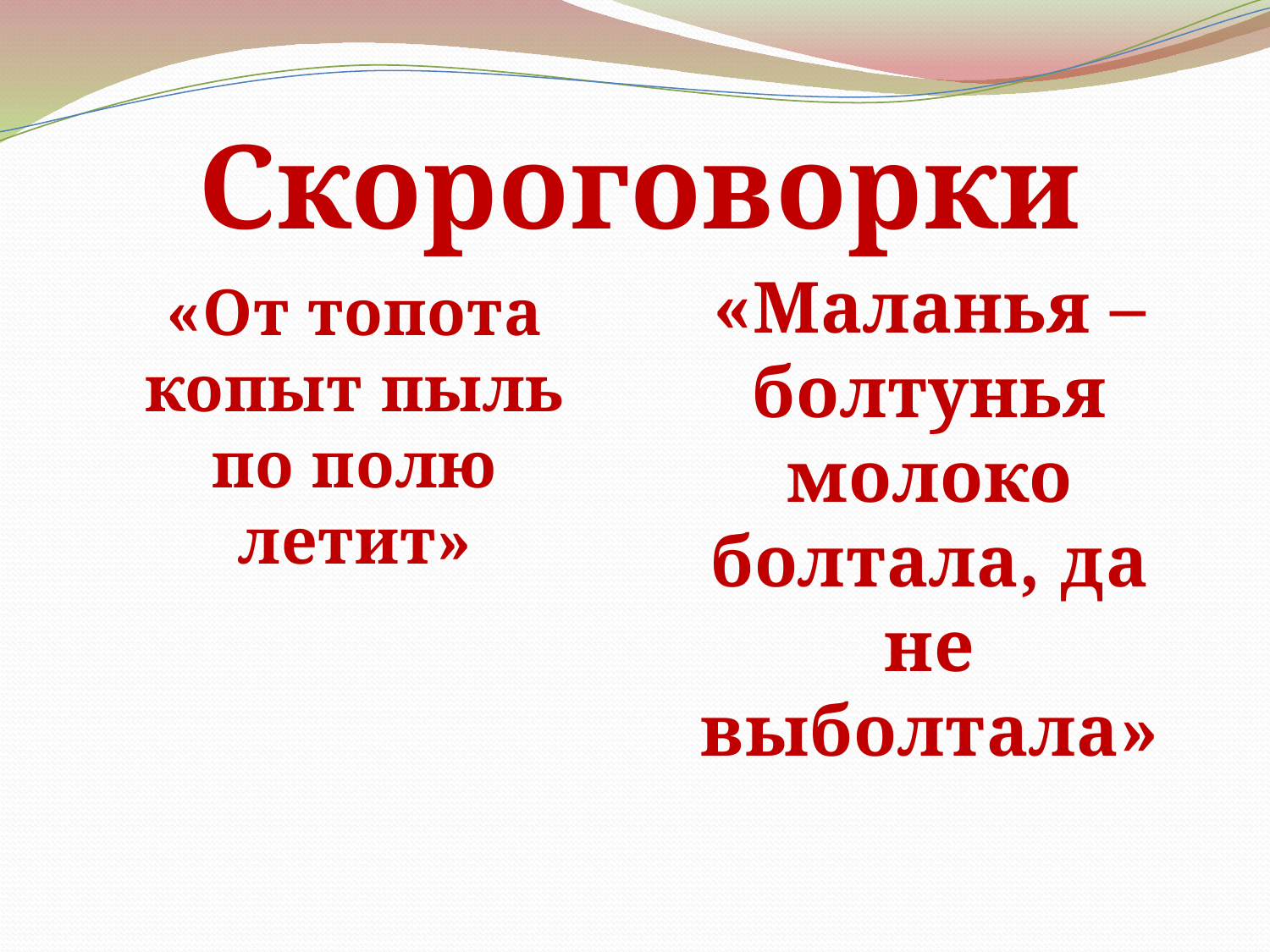

#
Скороговорки
«Маланья – болтунья молоко болтала, да не выболтала»
«От топота копыт пыль по полю летит»